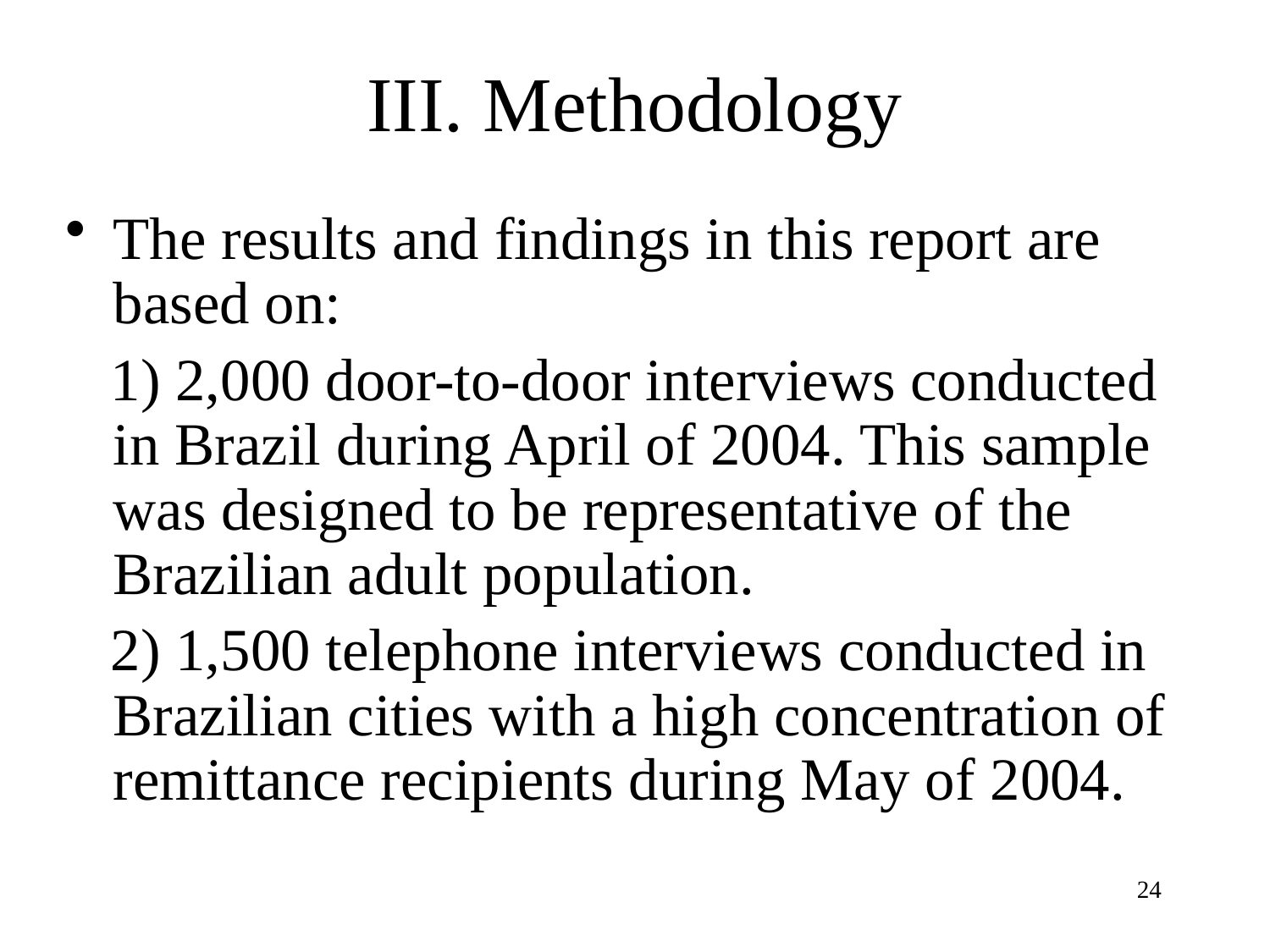

# III. Methodology
The results and findings in this report are based on:
   1) 2,000 door-to-door interviews conducted in Brazil during April of 2004. This sample was designed to be representative of the Brazilian adult population.
   2) 1,500 telephone interviews conducted in Brazilian cities with a high concentration of remittance recipients during May of 2004.
24